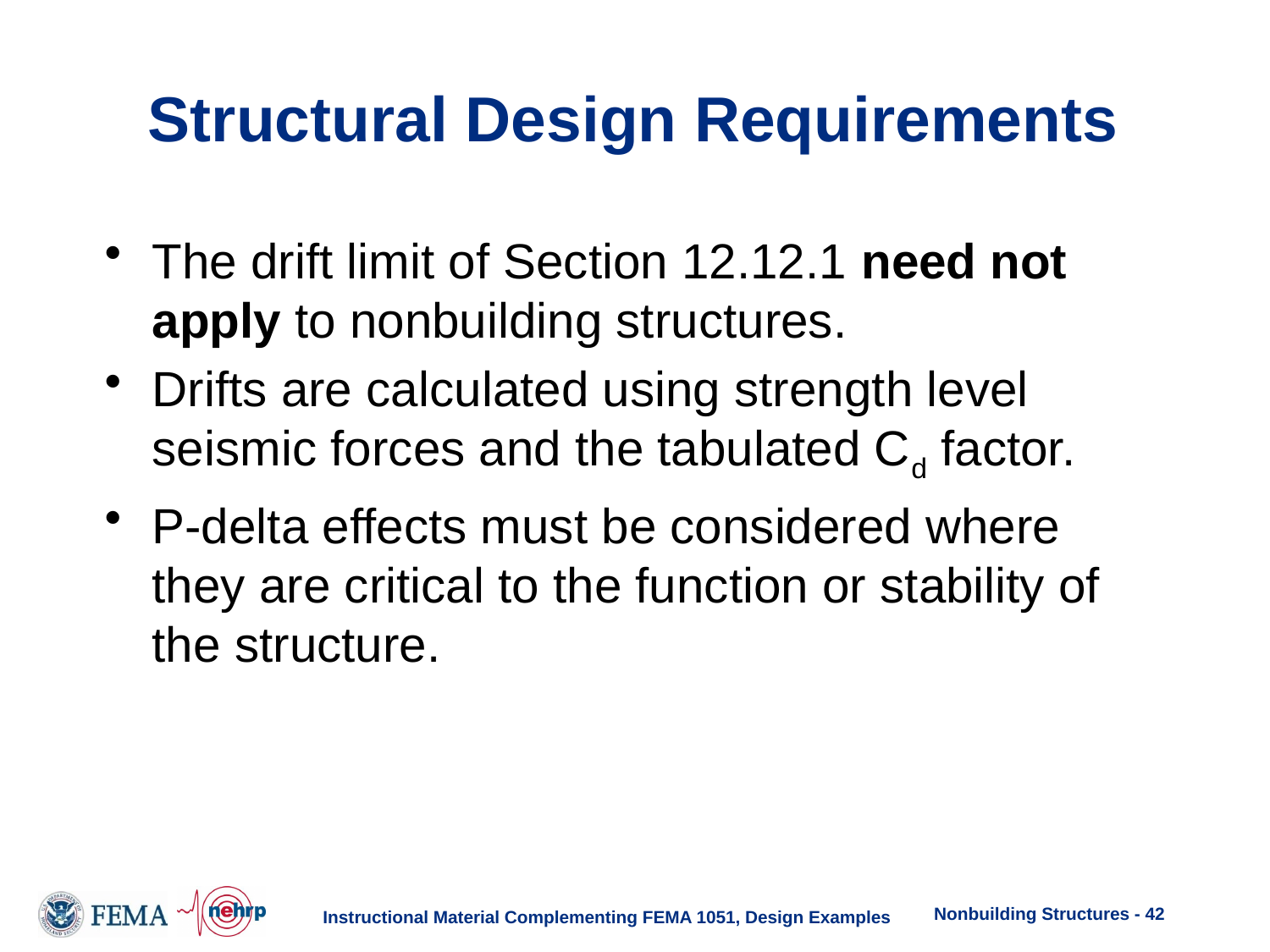

# Structural Design Requirements
The drift limit of Section 12.12.1 need not apply to nonbuilding structures.
Drifts are calculated using strength level seismic forces and the tabulated Cd factor.
P-delta effects must be considered where they are critical to the function or stability of the structure.
Nonbuilding Structures - 42
Instructional Material Complementing FEMA 1051, Design Examples